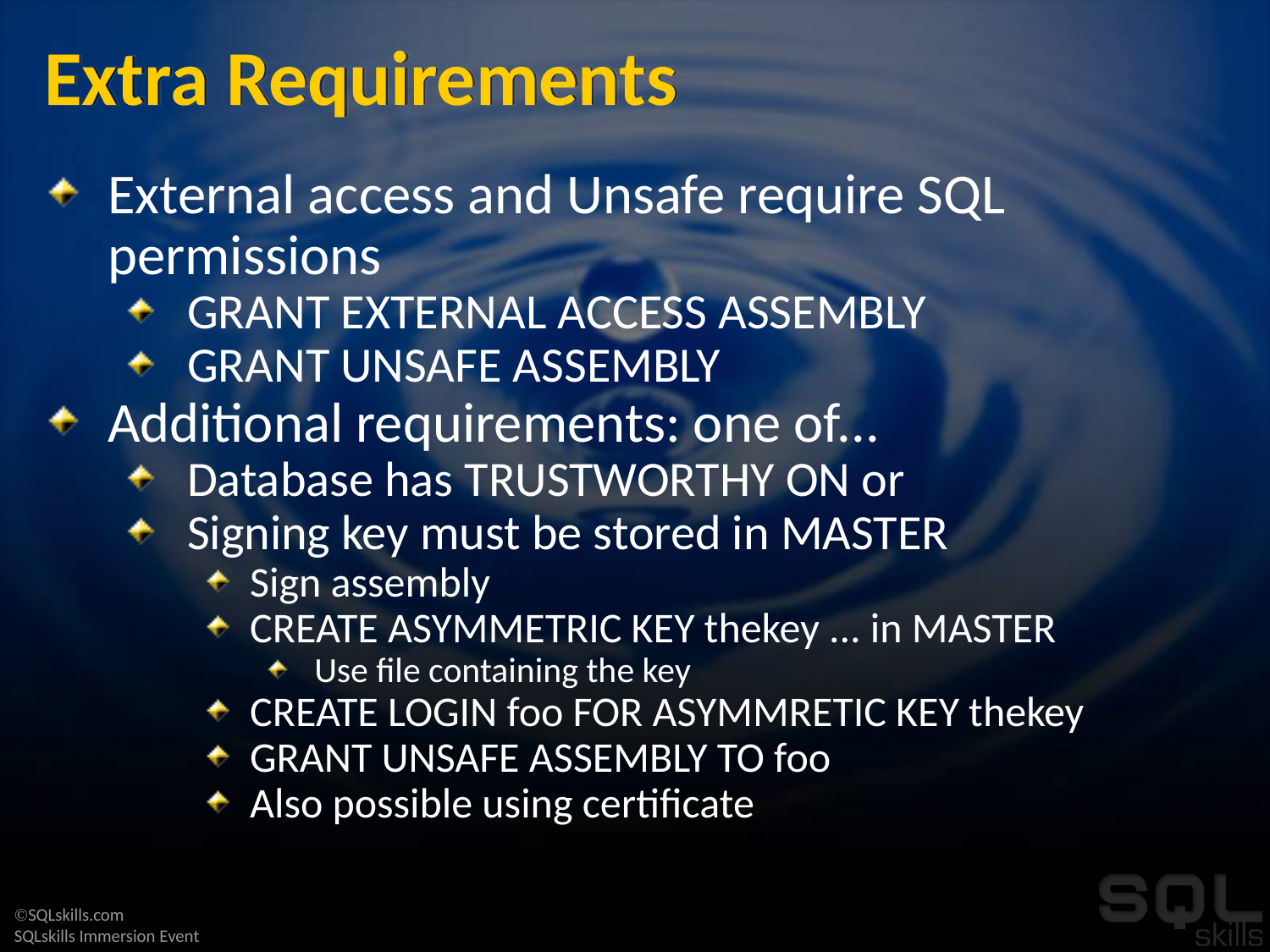

# Extra Requirements
External access and Unsafe require SQL permissions
GRANT EXTERNAL ACCESS ASSEMBLY
GRANT UNSAFE ASSEMBLY
Additional requirements: one of...
Database has TRUSTWORTHY ON or
Signing key must be stored in MASTER
Sign assembly
CREATE ASYMMETRIC KEY thekey ... in MASTER
Use file containing the key
CREATE LOGIN foo FOR ASYMMRETIC KEY thekey
GRANT UNSAFE ASSEMBLY TO foo
Also possible using certificate